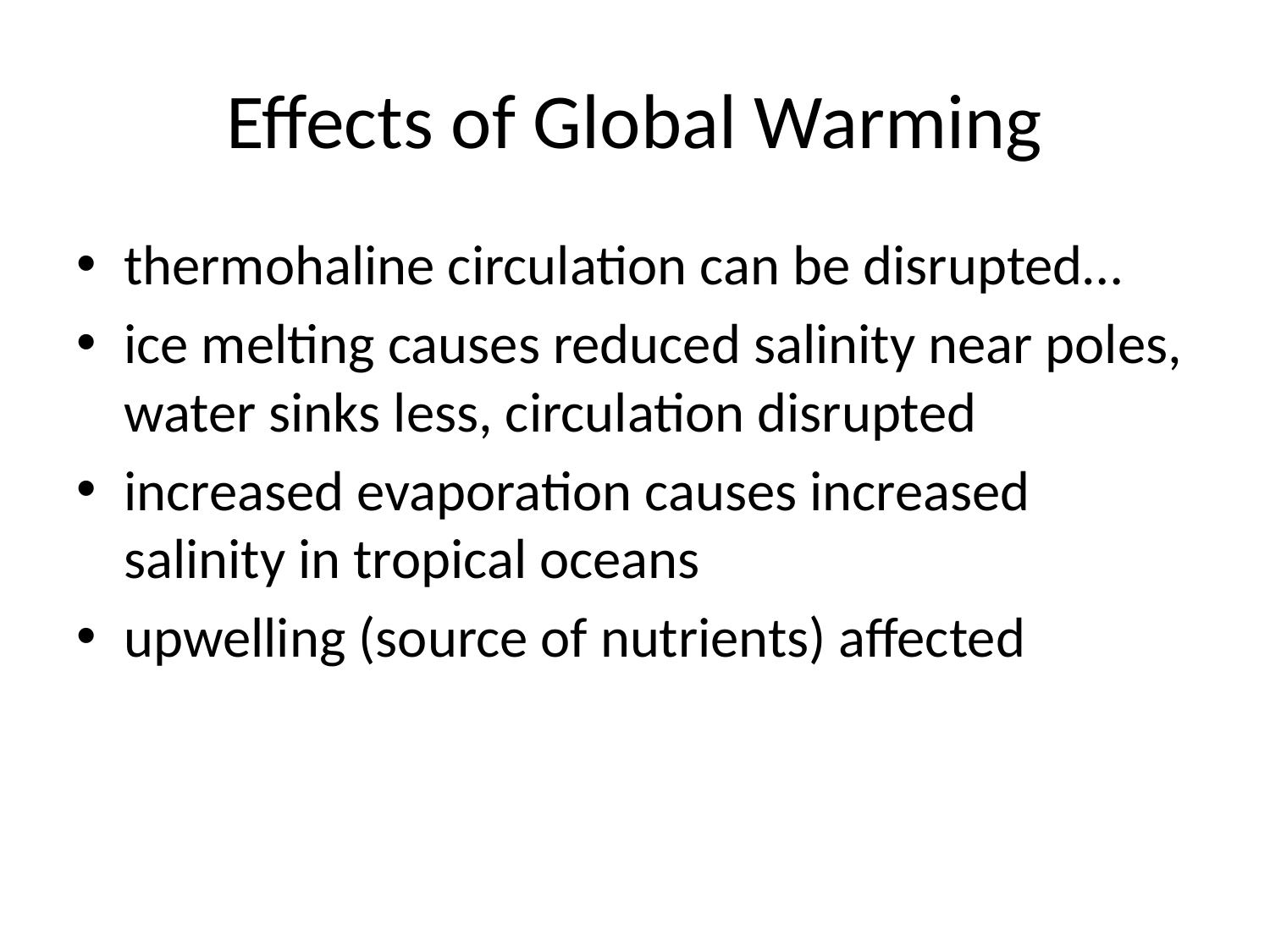

# Effects of Global Warming
thermohaline circulation can be disrupted…
ice melting causes reduced salinity near poles, water sinks less, circulation disrupted
increased evaporation causes increased salinity in tropical oceans
upwelling (source of nutrients) affected